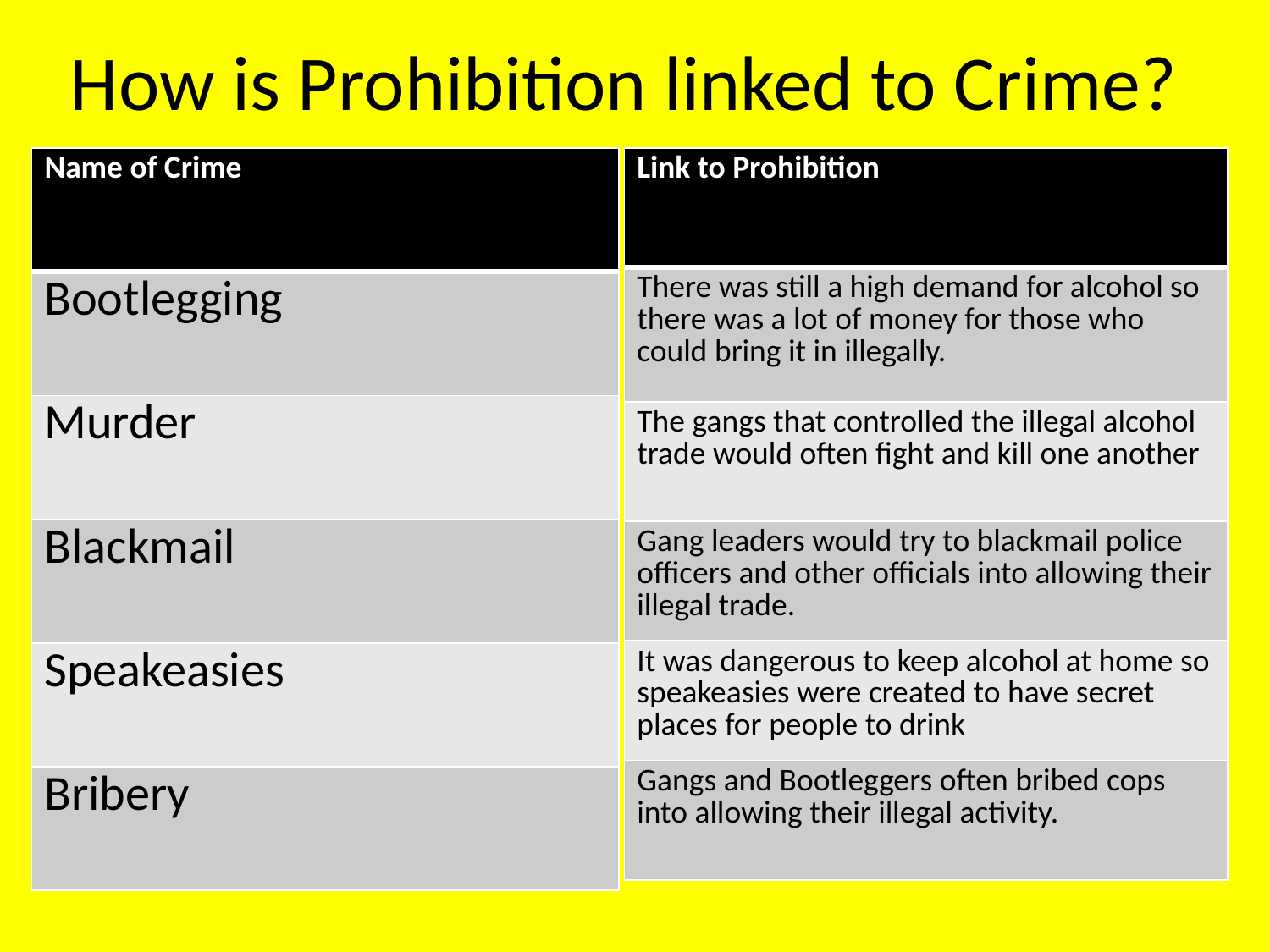

# How is Prohibition linked to Crime?
| Name of Crime |
| --- |
| Bootlegging |
| Murder |
| Blackmail |
| Speakeasies |
| Bribery |
| Link to Prohibition |
| --- |
| There was still a high demand for alcohol so there was a lot of money for those who could bring it in illegally. |
| The gangs that controlled the illegal alcohol trade would often fight and kill one another |
| Gang leaders would try to blackmail police officers and other officials into allowing their illegal trade. |
| It was dangerous to keep alcohol at home so speakeasies were created to have secret places for people to drink |
| Gangs and Bootleggers often bribed cops into allowing their illegal activity. |